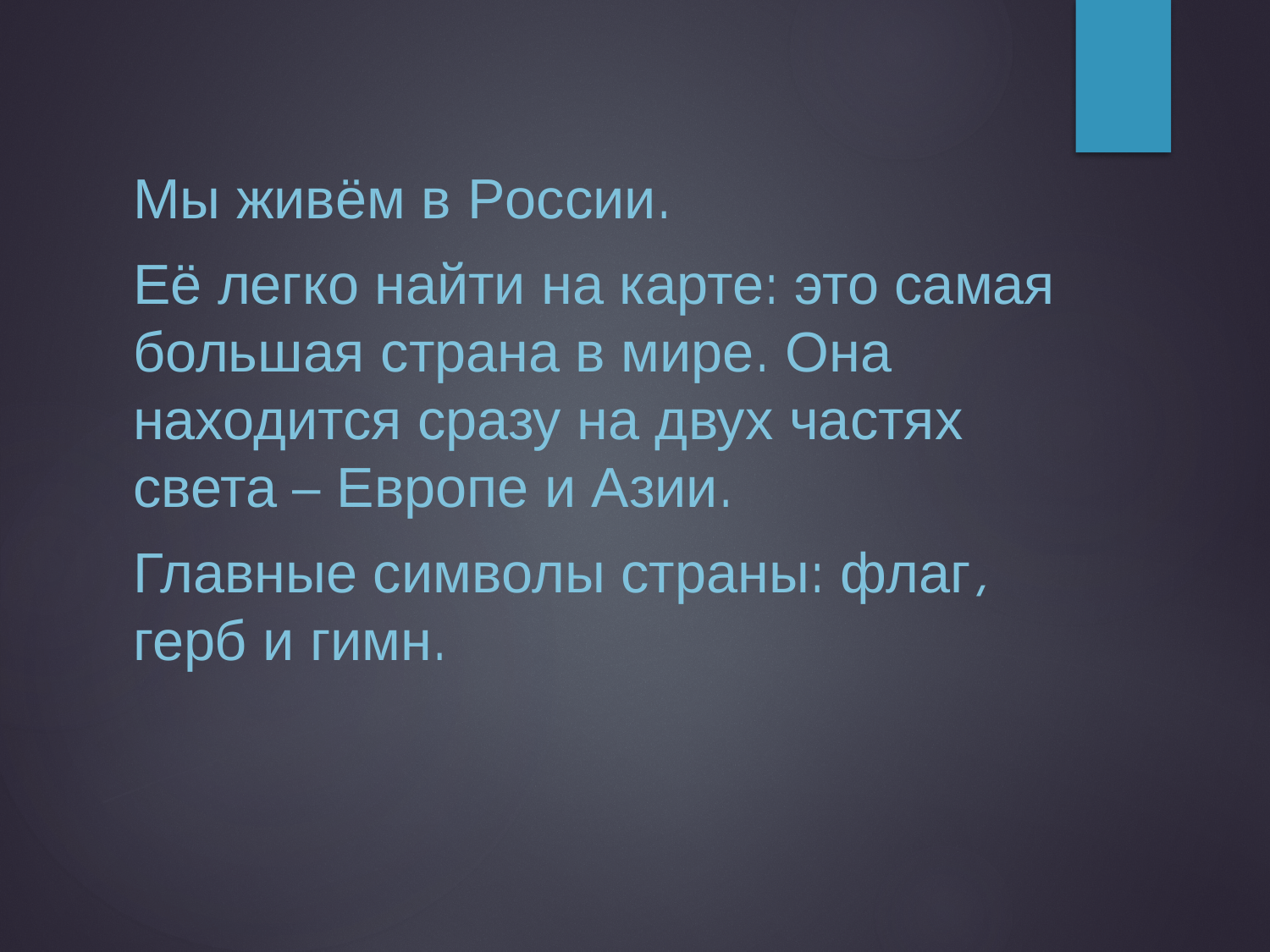

Мы живём в России.
Её легко найти на карте: это самая большая страна в мире. Она находится сразу на двух частях света – Европе и Азии.
Главные символы страны: флаг, герб и гимн.
#